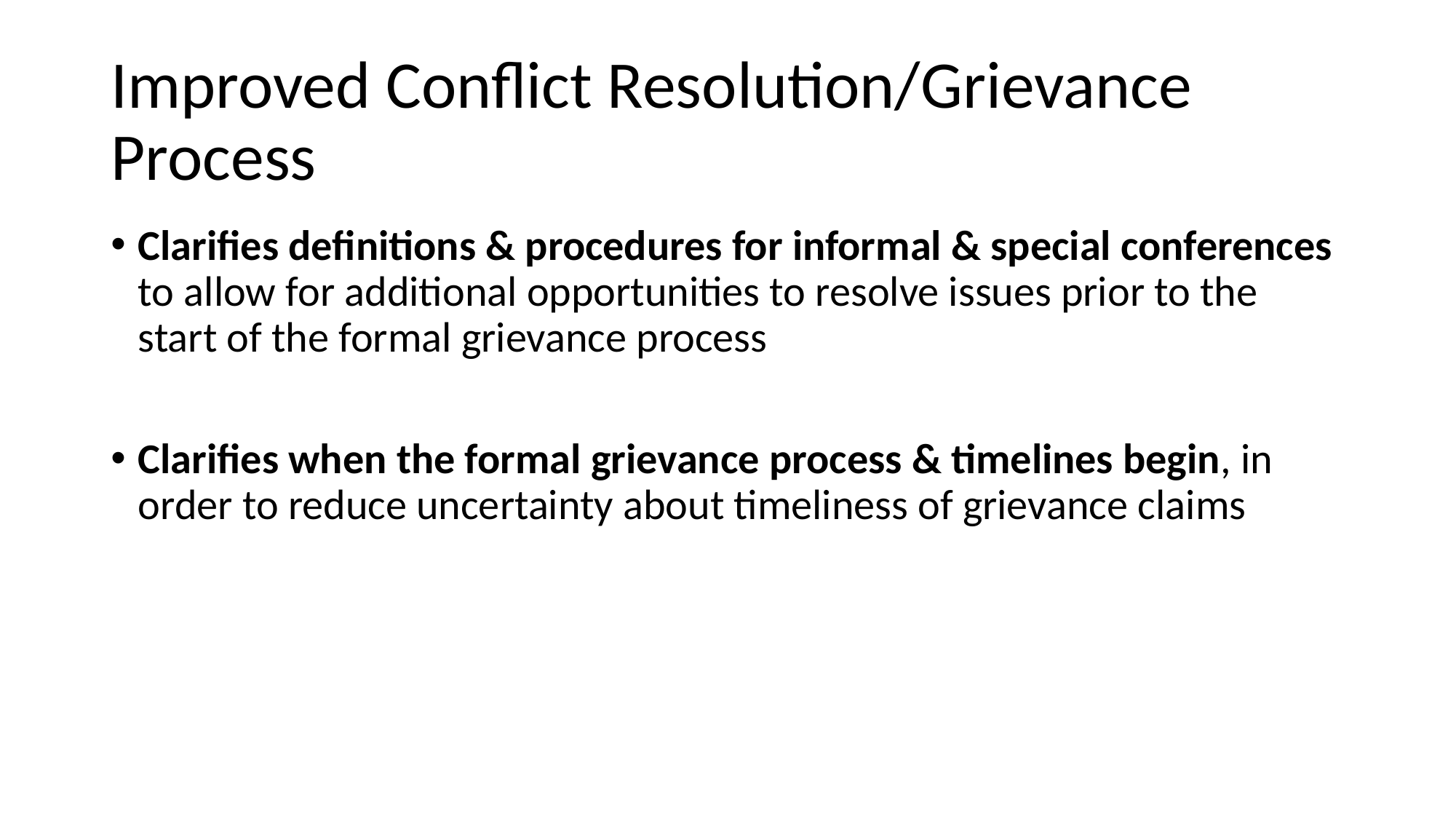

# Improved Conflict Resolution/Grievance Process
Clarifies definitions & procedures for informal & special conferences to allow for additional opportunities to resolve issues prior to the start of the formal grievance process

Clarifies when the formal grievance process & timelines begin, in order to reduce uncertainty about timeliness of grievance claims